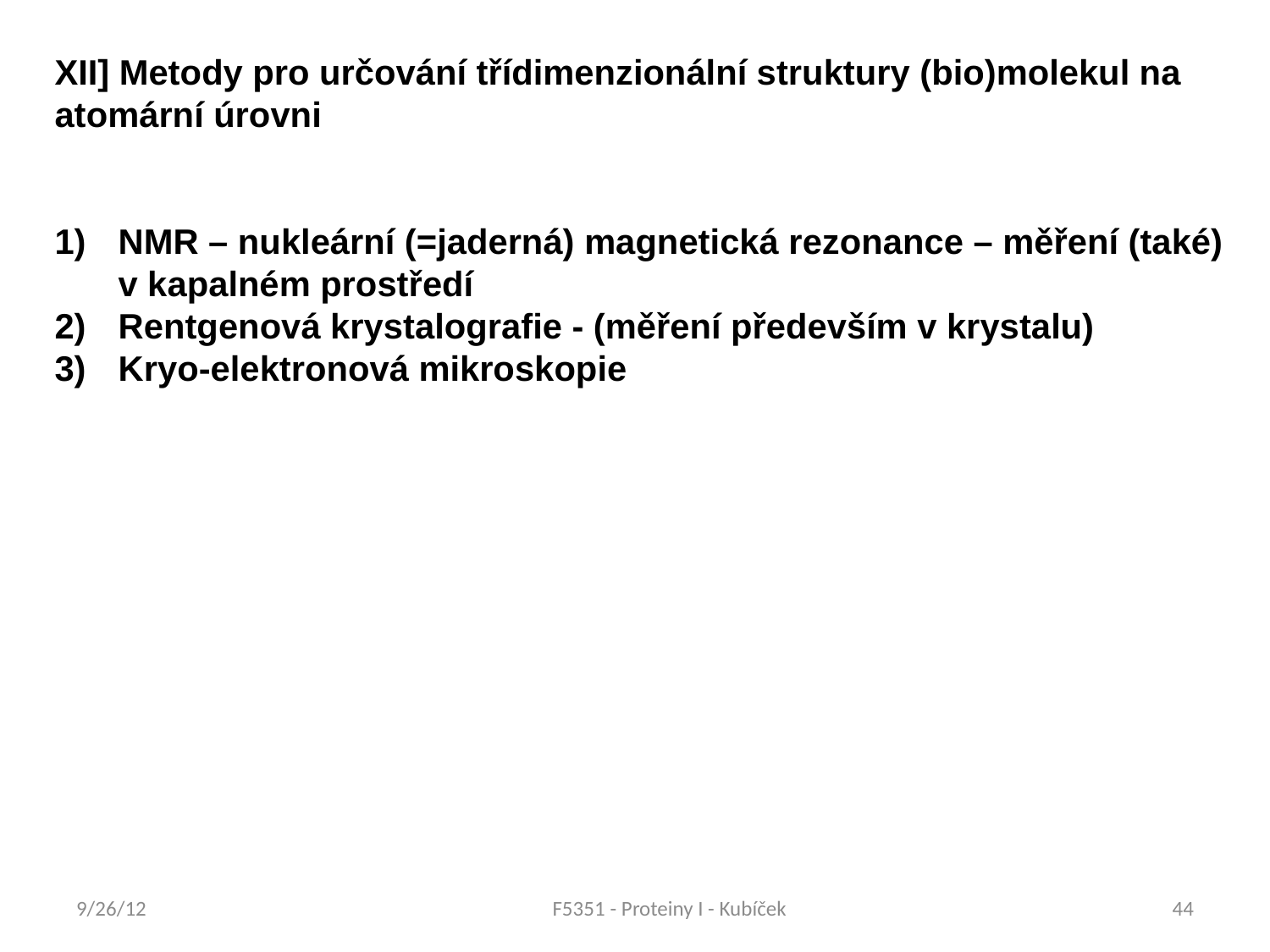

XII] Metody pro určování třídimenzionální struktury (bio)molekul na atomární úrovni

NMR – nukleární (=jaderná) magnetická rezonance – měření (také) v kapalném prostředí
Rentgenová krystalografie - (měření především v krystalu)
Kryo-elektronová mikroskopie
9/26/12
F5351 - Proteiny I - Kubíček
44